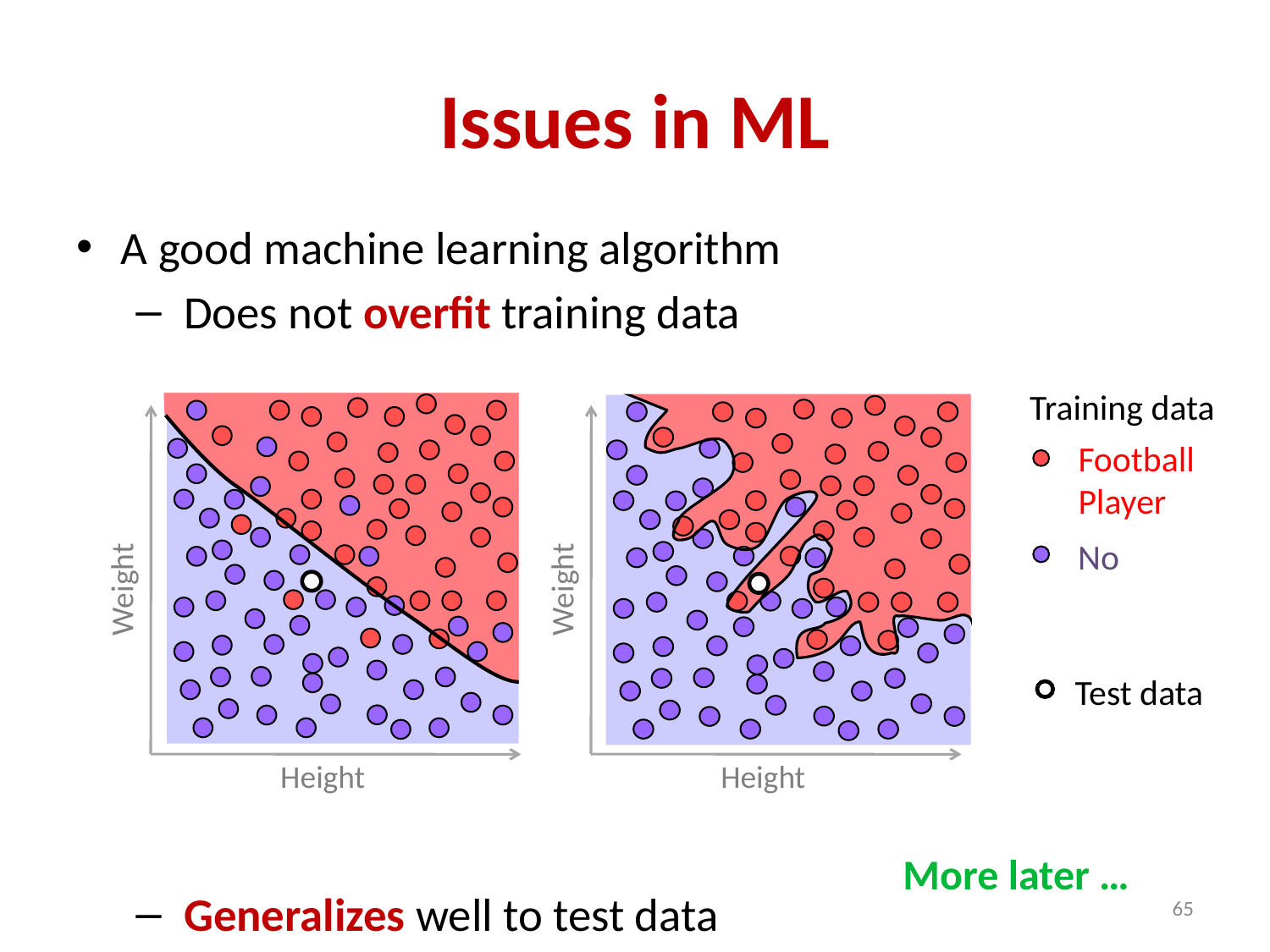

# Issues in ML
A good machine learning algorithm
 Does not overfit training data

 Generalizes well to test data

Training data
Football
Player

No

Weight
Height

Weight
Height

Test data

More later …
65